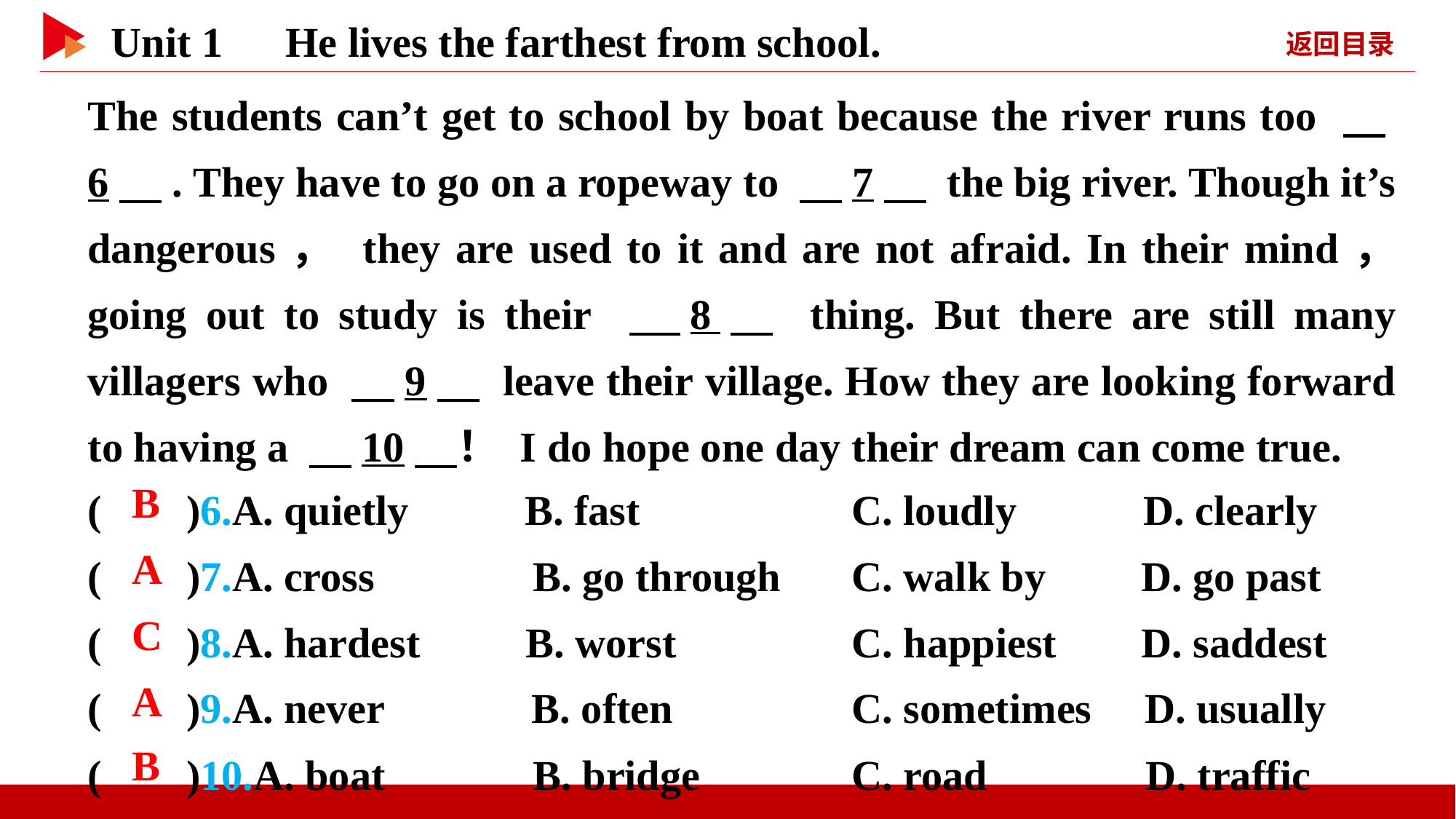

The students can’t get to school by boat because the river runs too 　6　. They have to go on a ropeway to 　7　 the big river. Though it’s dangerous， they are used to it and are not afraid. In their mind， going out to study is their 　8　 thing. But there are still many villagers who 　9　 leave their village. How they are looking forward to having a 　10　！ I do hope one day their dream can come true.
(        )6.A. quietly           B. fast		C. loudly            D. clearly
(        )7.A. cross               B. go through	C. walk by         D. go past
(        )8.A. hardest          B. worst		C. happiest        D. saddest
(        )9.A. never              B. often		C. sometimes     D. usually
(        )10.A. boat              B. bridge		C. road               D. traffic
   B
   A
   C
   A
   B